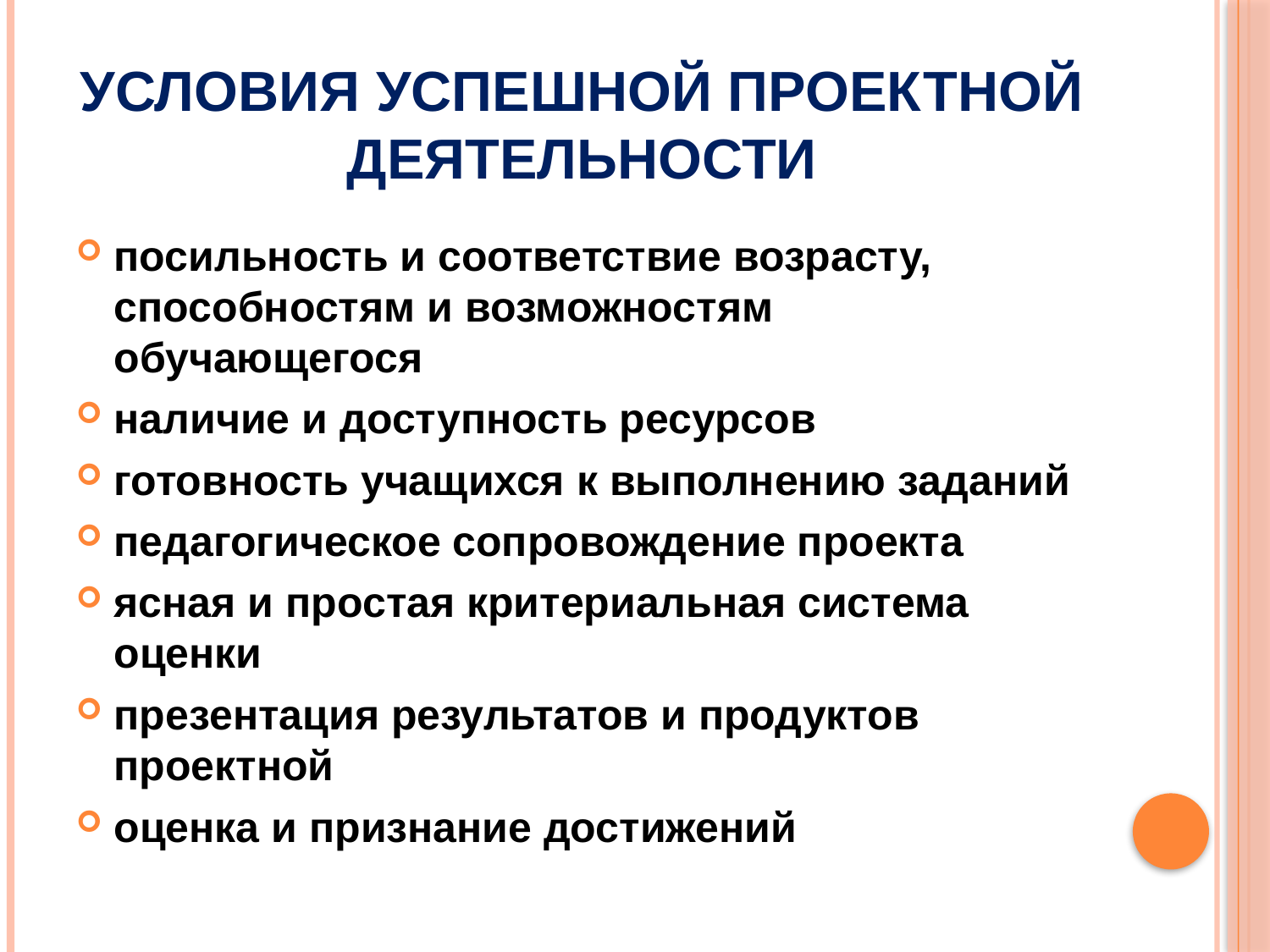

# Условия успешной проектной деятельности
посильность и соответствие возрасту, способностям и возможностям обучающегося
наличие и доступность ресурсов
готовность учащихся к выполнению заданий
педагогическое сопровождение проекта
ясная и простая критериальная система оценки
презентация результатов и продуктов проектной
оценка и признание достижений